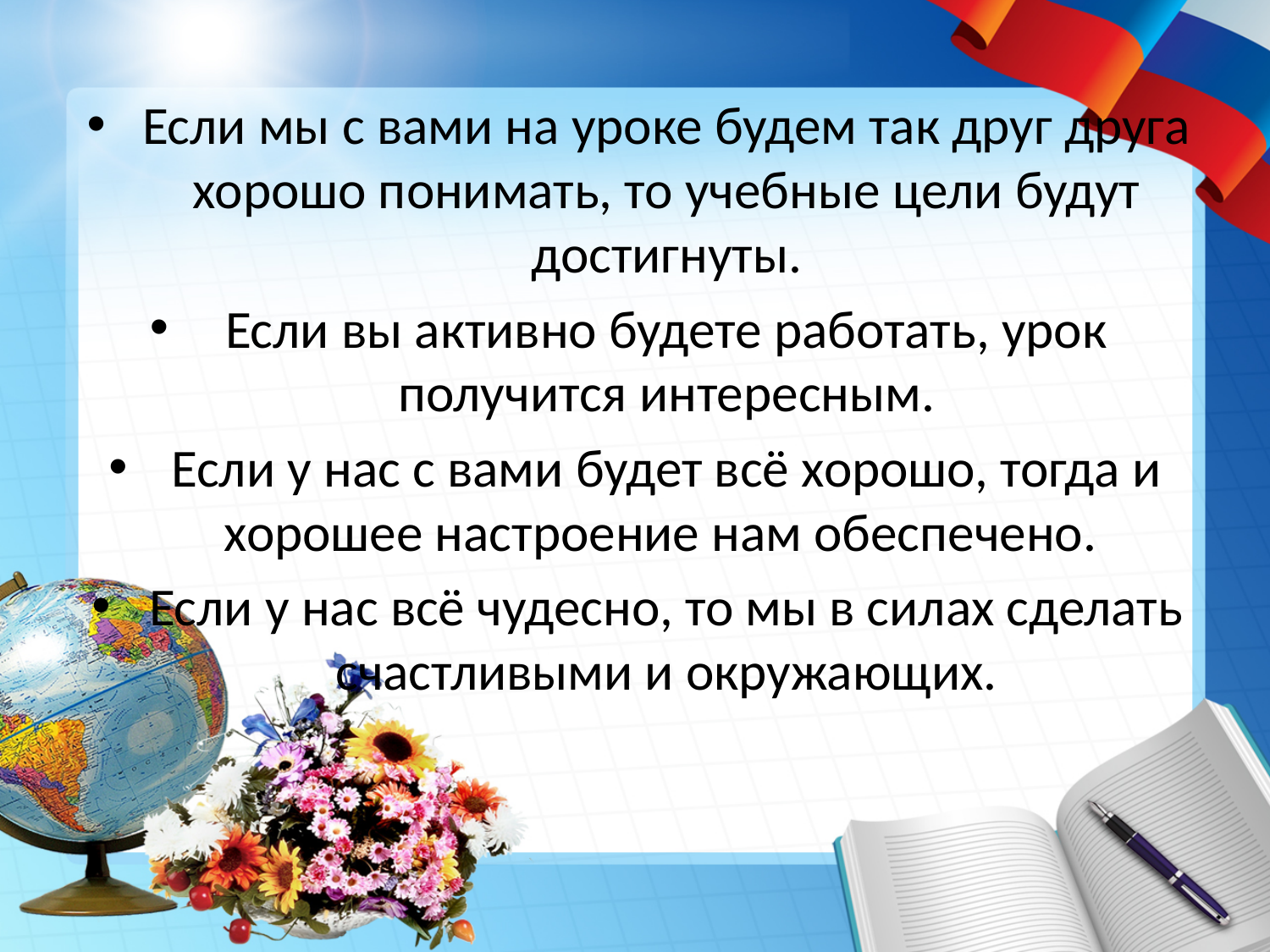

Если мы с вами на уроке будем так друг друга хорошо понимать, то учебные цели будут достигнуты.
Если вы активно будете работать, урок получится интересным.
Если у нас с вами будет всё хорошо, тогда и хорошее настроение нам обеспечено.
Если у нас всё чудесно, то мы в силах сделать счастливыми и окружающих.